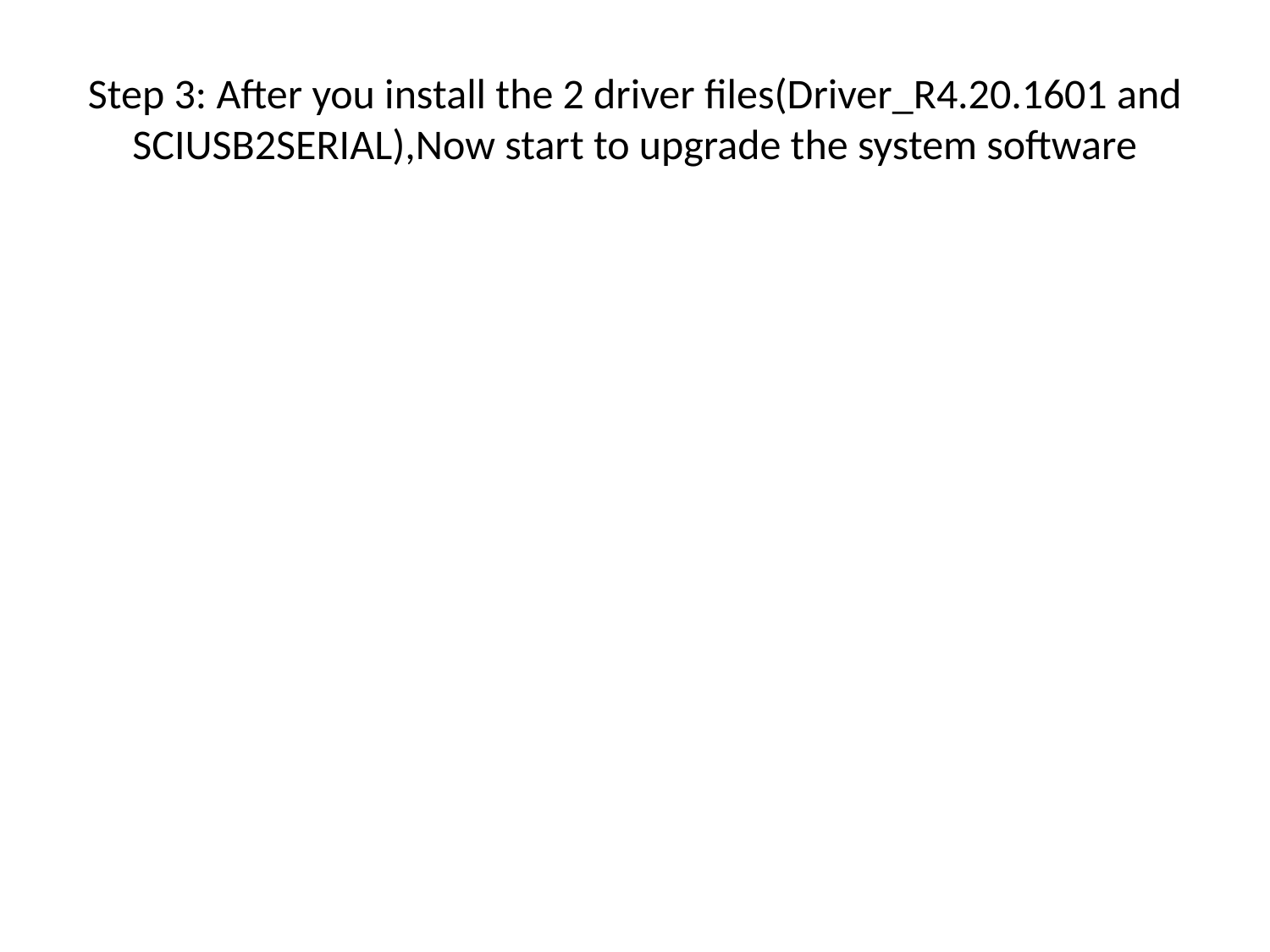

# Step 3: After you install the 2 driver files(Driver_R4.20.1601 and SCIUSB2SERIAL),Now start to upgrade the system software